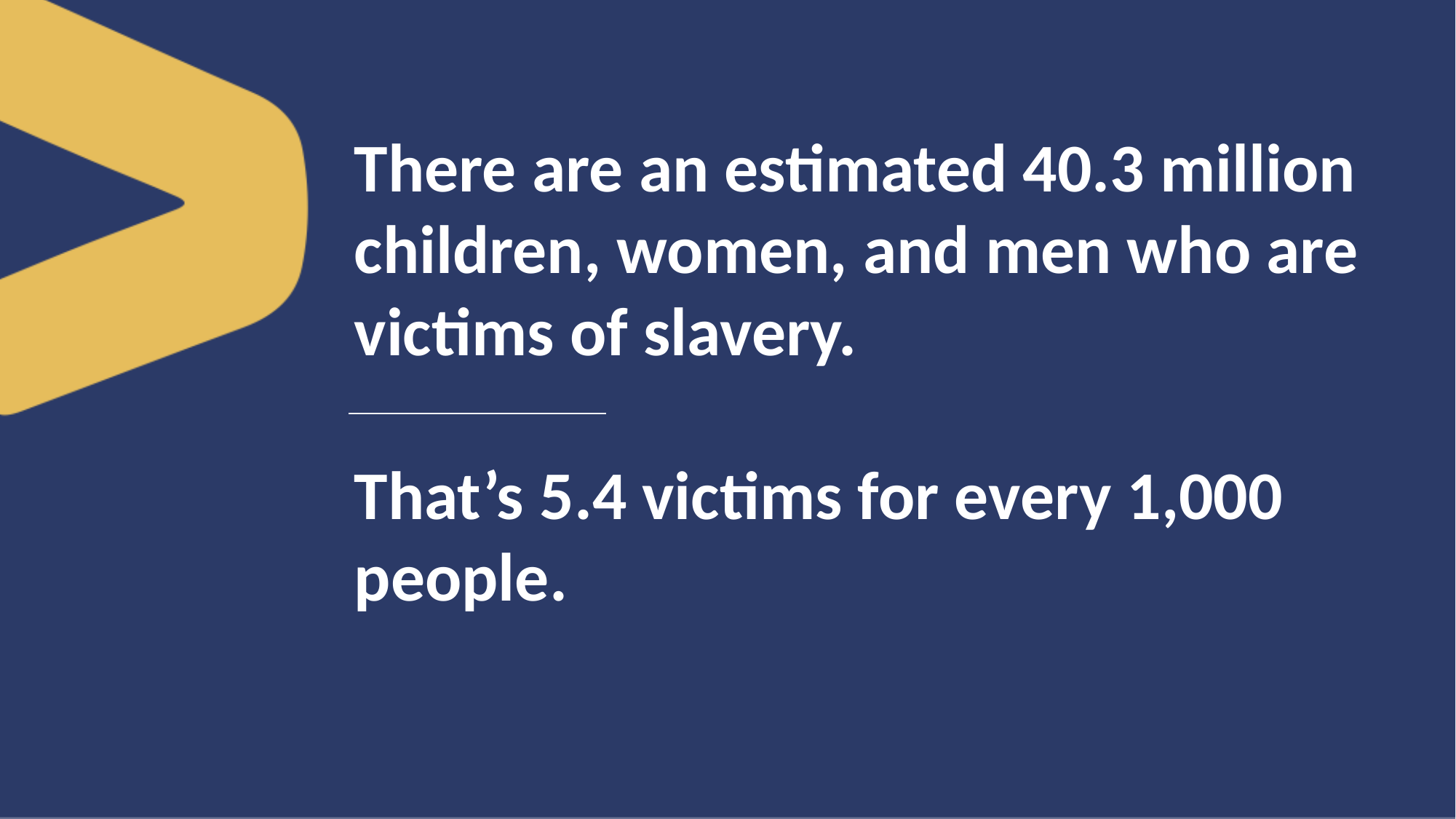

There are an estimated 40.3 million children, women, and men who are victims of slavery.

That’s 5.4 victims for every 1,000 people.